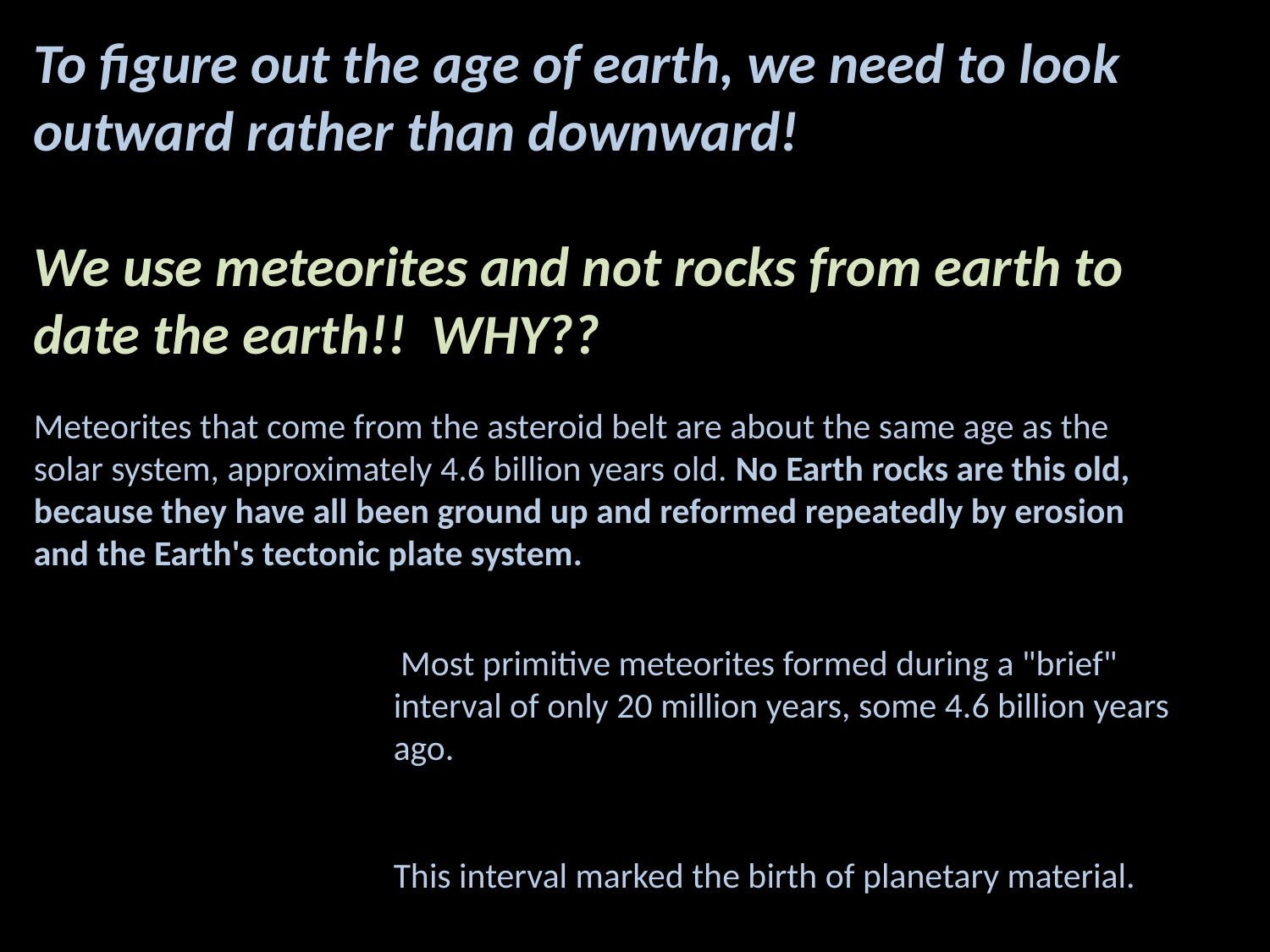

To figure out the age of earth, we need to look outward rather than downward!

We use meteorites and not rocks from earth to date the earth!!  WHY??

Meteorites that come from the asteroid belt are about the same age as the solar system, approximately 4.6 billion years old. No Earth rocks are this old, because they have all been ground up and reformed repeatedly by erosion and the Earth's tectonic plate system.
 Most primitive meteorites formed during a "brief" interval of only 20 million years, some 4.6 billion years ago.

This interval marked the birth of planetary material.